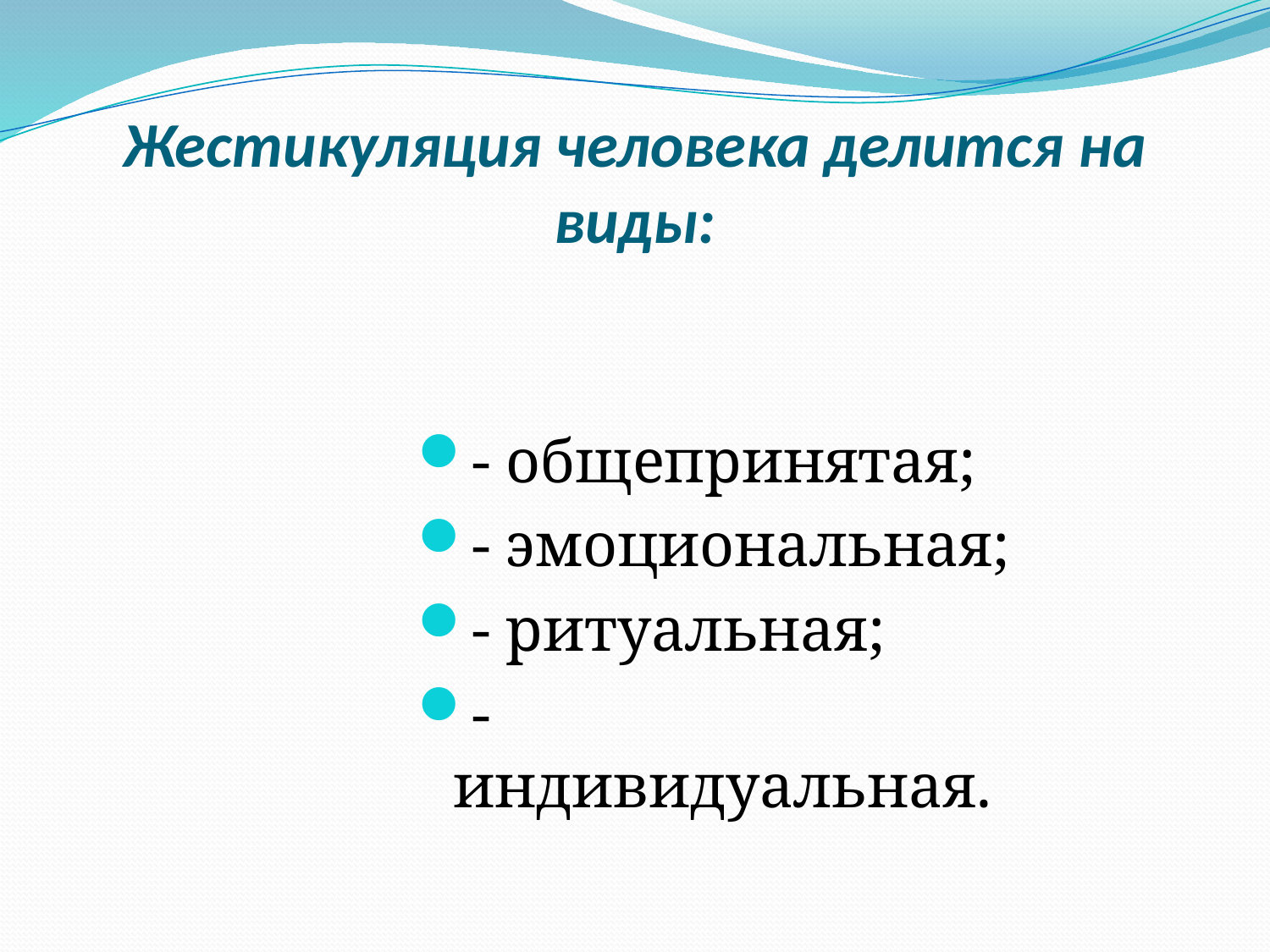

# Жестикуляция человека делится на виды:
- общепринятая;
- эмоциональная;
- ритуальная;
- индивидуальная.